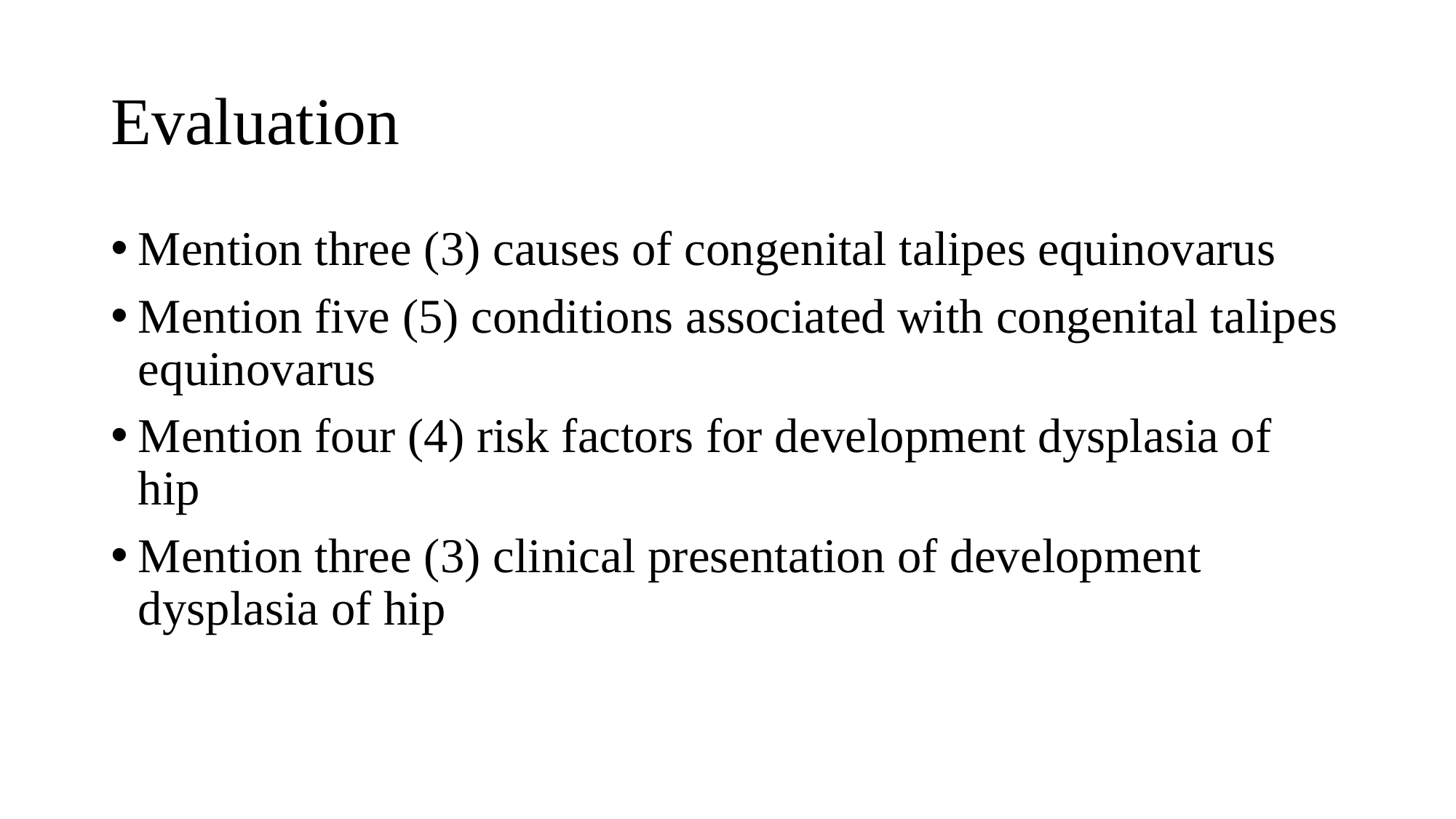

# Evaluation
Mention three (3) causes of congenital talipes equinovarus
Mention five (5) conditions associated with congenital talipes equinovarus
Mention four (4) risk factors for development dysplasia of hip
Mention three (3) clinical presentation of development dysplasia of hip